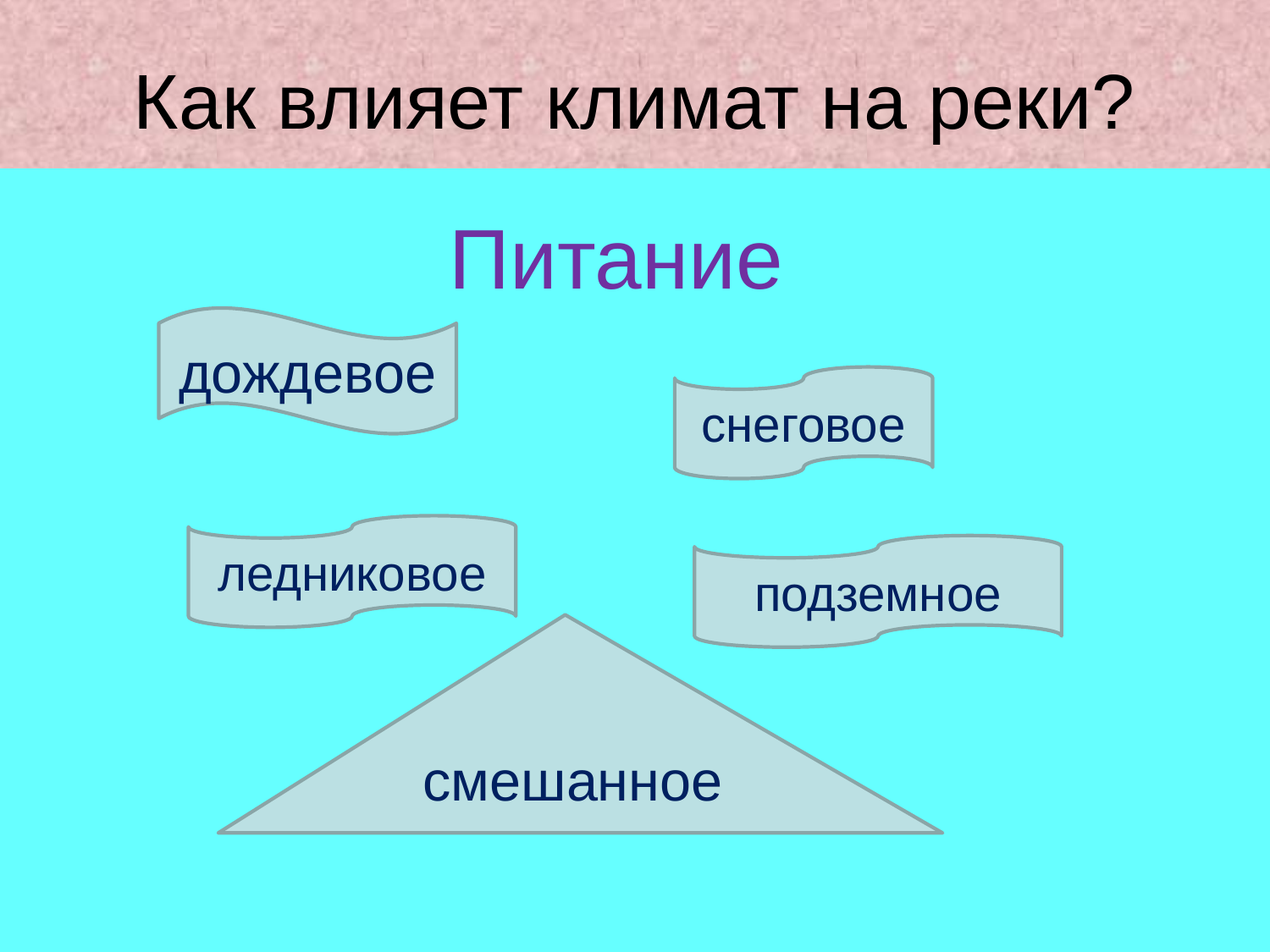

# Как влияет климат на реки?

Питание
дождевое
снеговое
ледниковое
подземное
смешанное